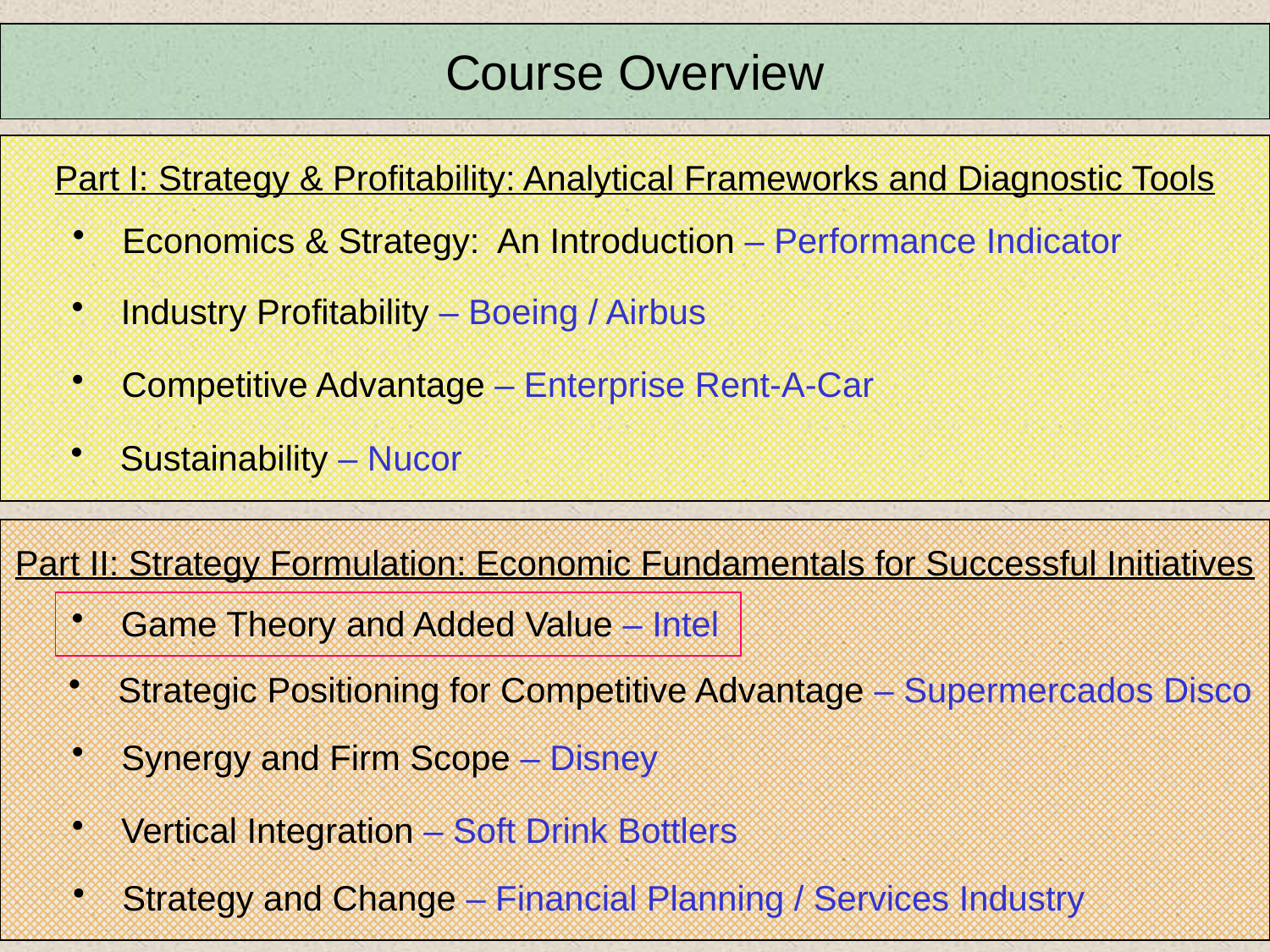

Course Overview

Part I: Strategy & Profitability: Analytical Frameworks and Diagnostic Tools
  Economics & Strategy:  An Introduction – Performance Indicator
  Industry Profitability – Boeing / Airbus
  Competitive Advantage – Enterprise Rent-A-Car
  Sustainability – Nucor

Part II: Strategy Formulation: Economic Fundamentals for Successful Initiatives

  Game Theory and Added Value – Intel
  Strategic Positioning for Competitive Advantage – Supermercados Disco
  Synergy and Firm Scope – Disney
  Vertical Integration – Soft Drink Bottlers

  Strategy and Change – Financial Planning / Services Industry